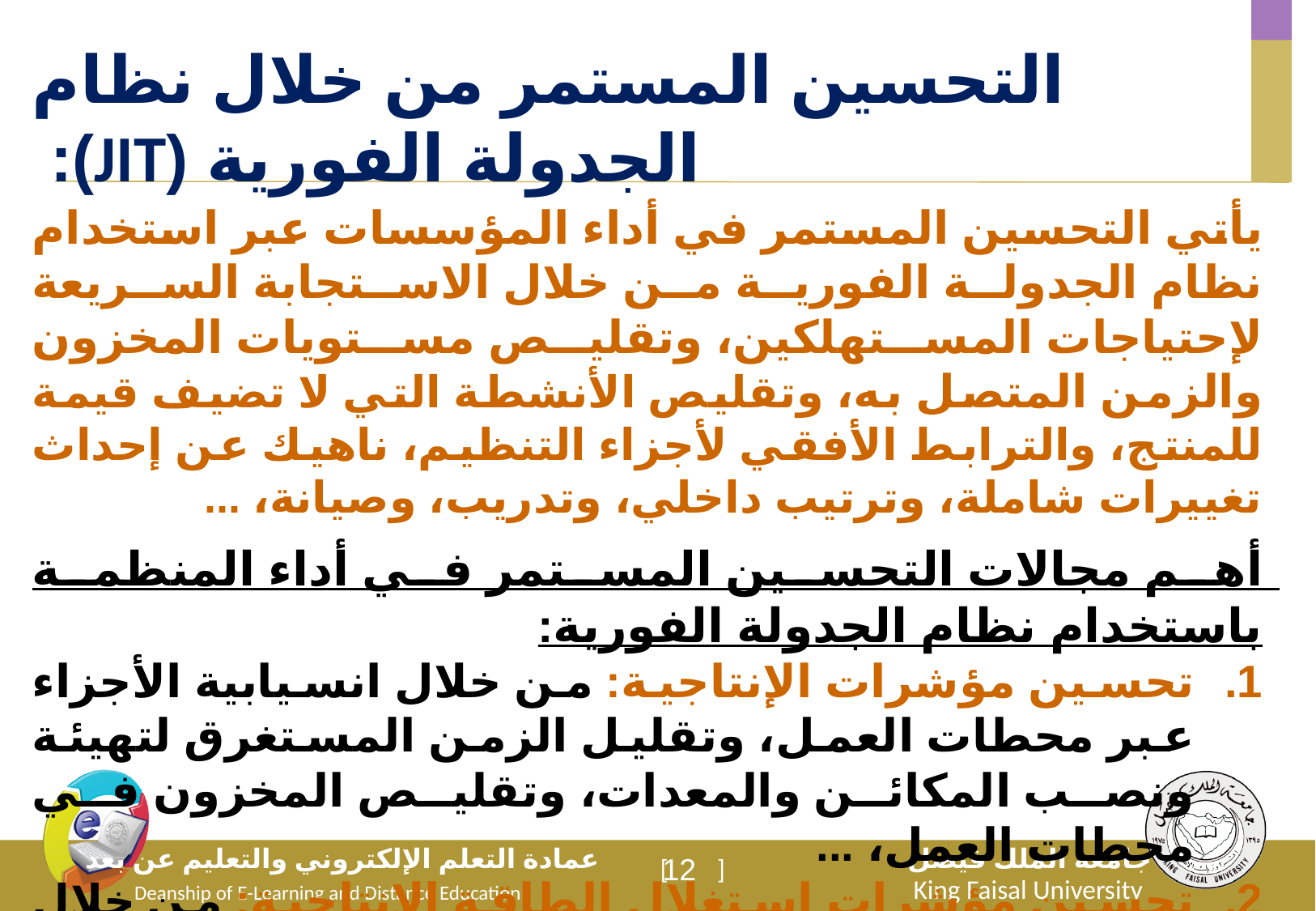

التحسين المستمر من خلال نظام الجدولة الفورية (JIT):
يأتي التحسين المستمر في أداء المؤسسات عبر استخدام نظام الجدولة الفورية من خلال الاستجابة السريعة لإحتياجات المستهلكين، وتقليص مستويات المخزون والزمن المتصل به، وتقليص الأنشطة التي لا تضيف قيمة للمنتج، والترابط الأفقي لأجزاء التنظيم، ناهيك عن إحداث تغييرات شاملة، وترتيب داخلي، وتدريب، وصيانة، ...

أهم مجالات التحسين المستمر في أداء المنظمة باستخدام نظام الجدولة الفورية:
تحسين مؤشرات الإنتاجية: من خلال انسيابية الأجزاء عبر محطات العمل، وتقليل الزمن المستغرق لتهيئة ونصب المكائن والمعدات، وتقليص المخزون في محطات العمل، ...
تحسين مؤشرات استغلال الطاقة الإنتاجية: من خلال تقليص المساحة المخزنية.
تقليل الكلف: من خلال خفض كلف المخزون والاستثمار فيه، وخفض عدد الأفراد العاملين في إدارة المخزون.